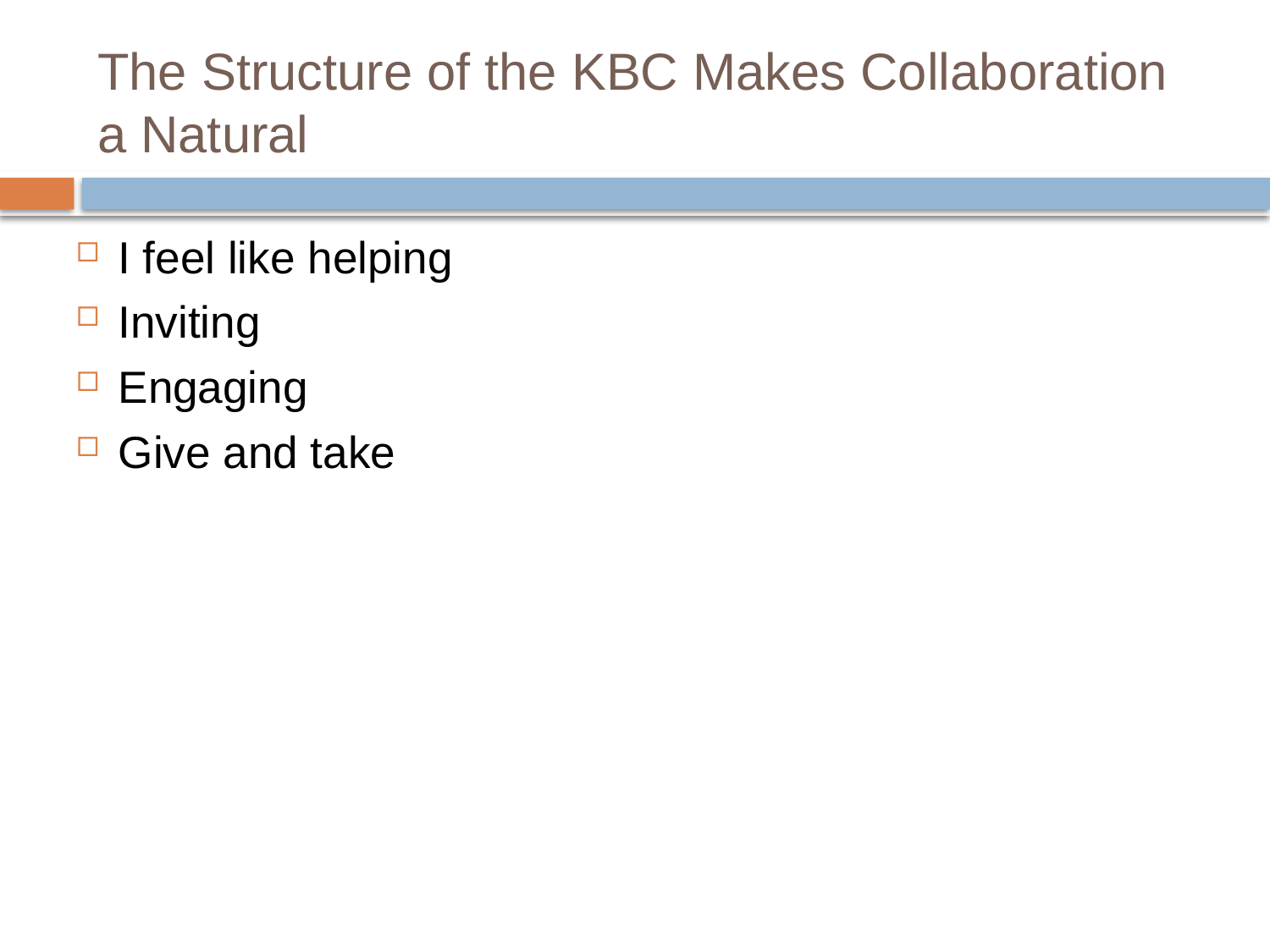

# The Structure of the KBC Makes Collaboration a Natural
I feel like helping
Inviting
Engaging
Give and take